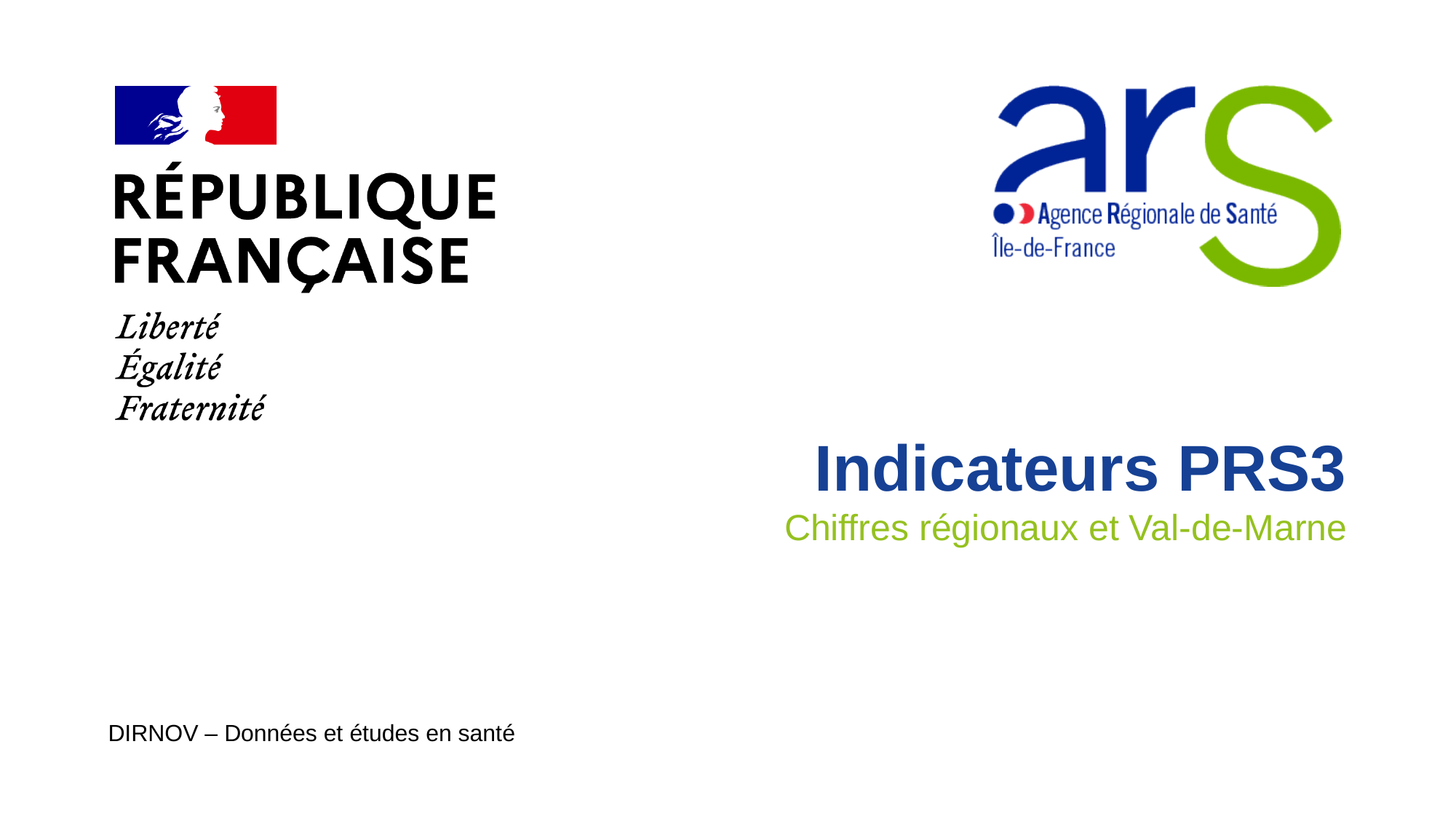

#
Indicateurs PRS3
Chiffres régionaux et Val-de-Marne

DIRNOV – Données et études en santé
02/04/2024
1